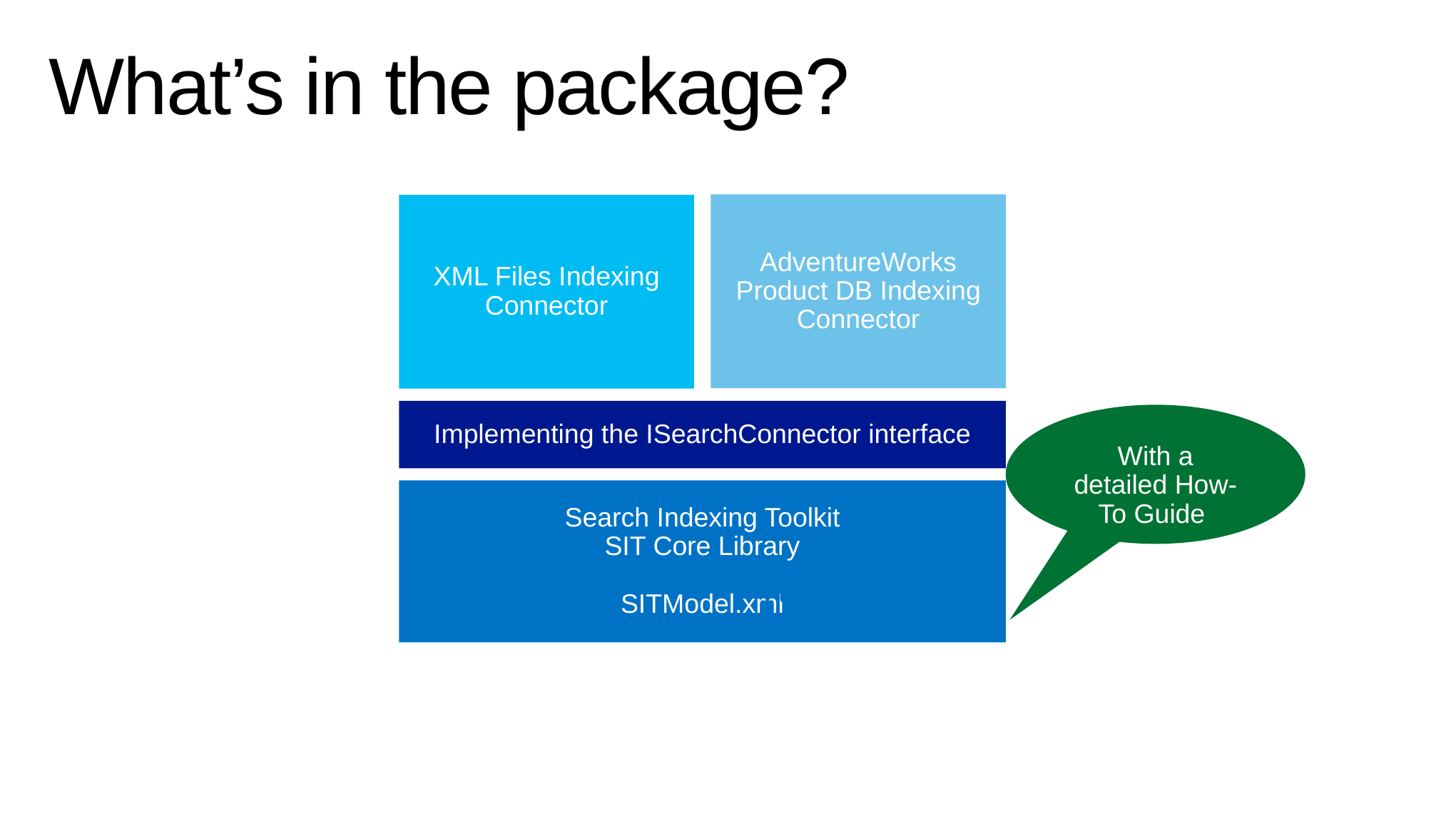

# What’s in the package?
AdventureWorks Product DB Indexing Connector
XML Files Indexing Connector
Implementing the ISearchConnector interface
With a detailed How-To Guide
Search Indexing Toolkit
SIT Core Library

SITModel.xml